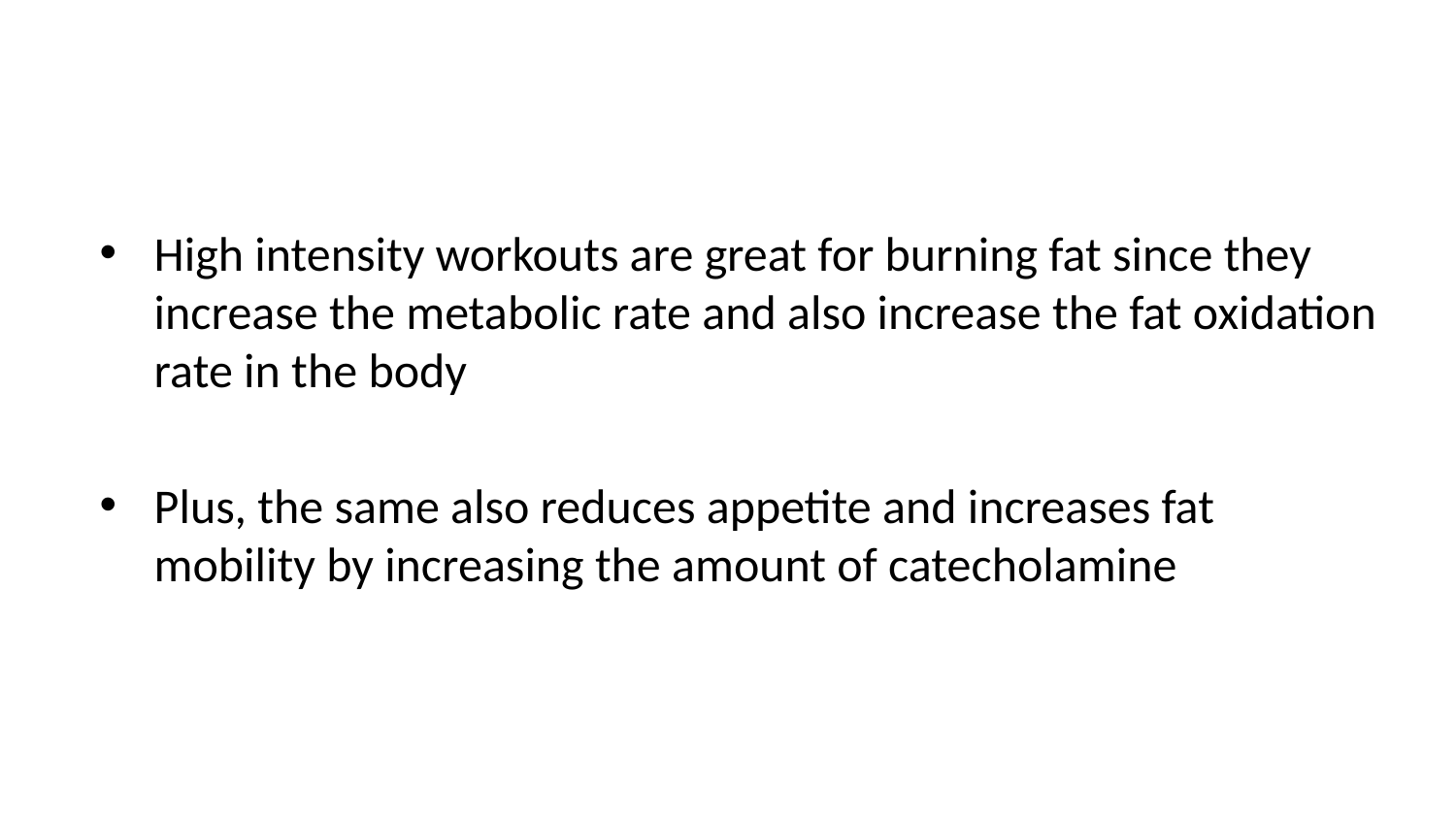

High intensity workouts are great for burning fat since they increase the metabolic rate and also increase the fat oxidation rate in the body

Plus, the same also reduces appetite and increases fat mobility by increasing the amount of catecholamine